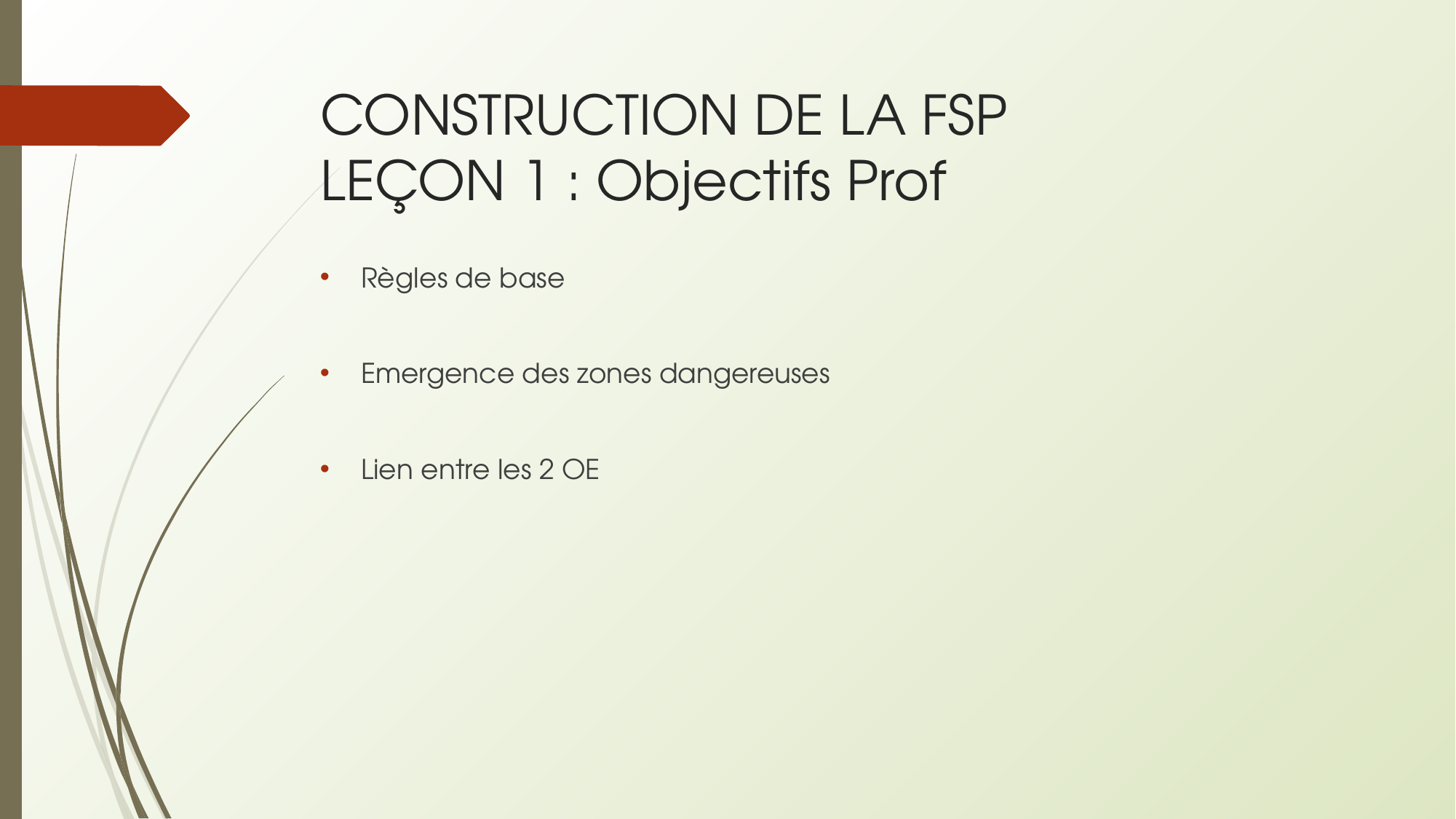

# CONSTRUCTION DE LA FSP LEÇON 1 : Objectifs Prof
Règles de base

Emergence des zones dangereuses

Lien entre les 2 OE